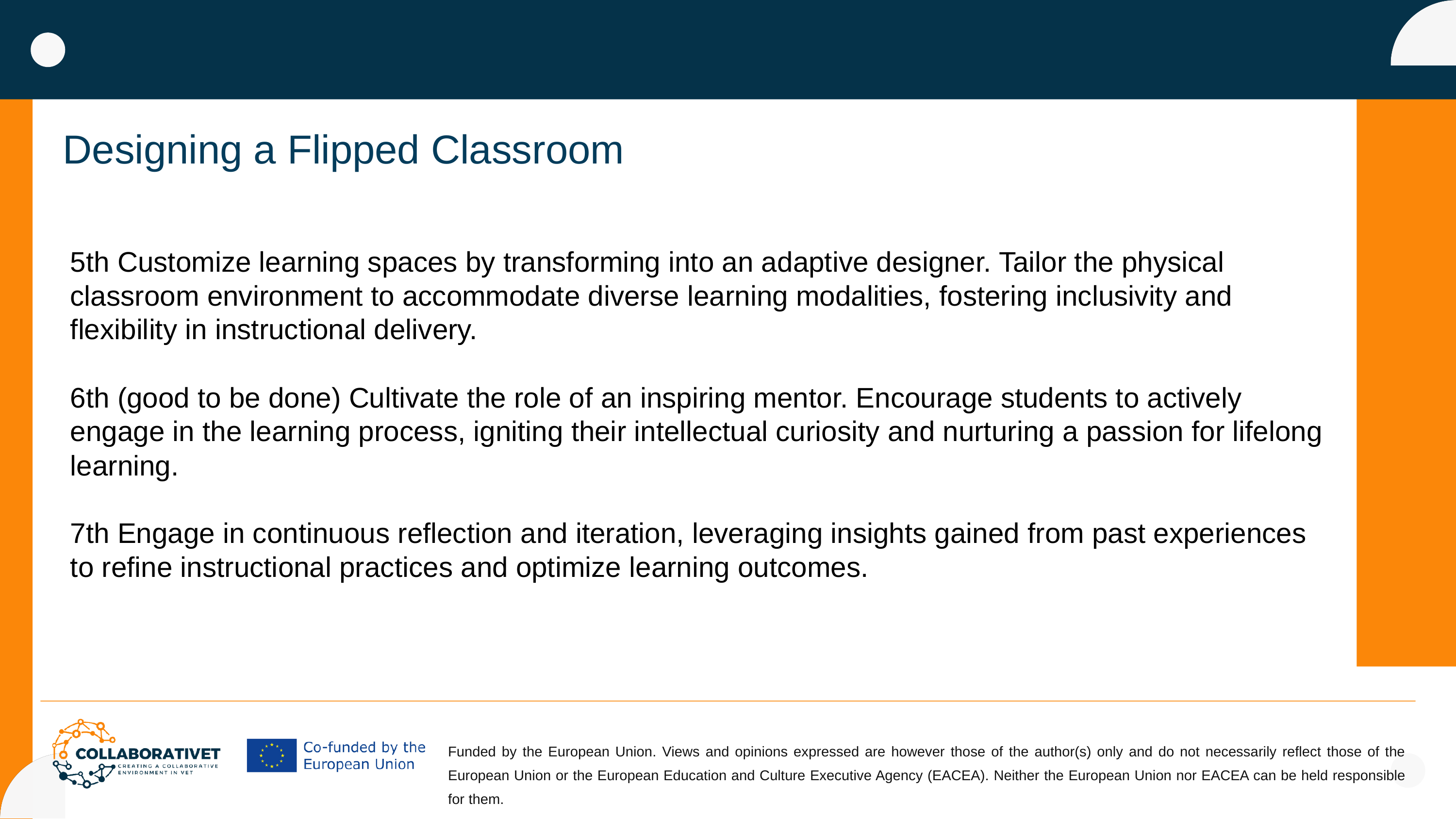

Designing a Flipped Classroom
5th Customize learning spaces by transforming into an adaptive designer. Tailor the physical classroom environment to accommodate diverse learning modalities, fostering inclusivity and flexibility in instructional delivery.

6th (good to be done) Cultivate the role of an inspiring mentor. Encourage students to actively engage in the learning process, igniting their intellectual curiosity and nurturing a passion for lifelong learning.

7th Engage in continuous reflection and iteration, leveraging insights gained from past experiences to refine instructional practices and optimize learning outcomes.

Funded by the European Union. Views and opinions expressed are however those of the author(s) only and do not necessarily reflect those of the European Union or the European Education and Culture Executive Agency (EACEA). Neither the European Union nor EACEA can be held responsible for them.